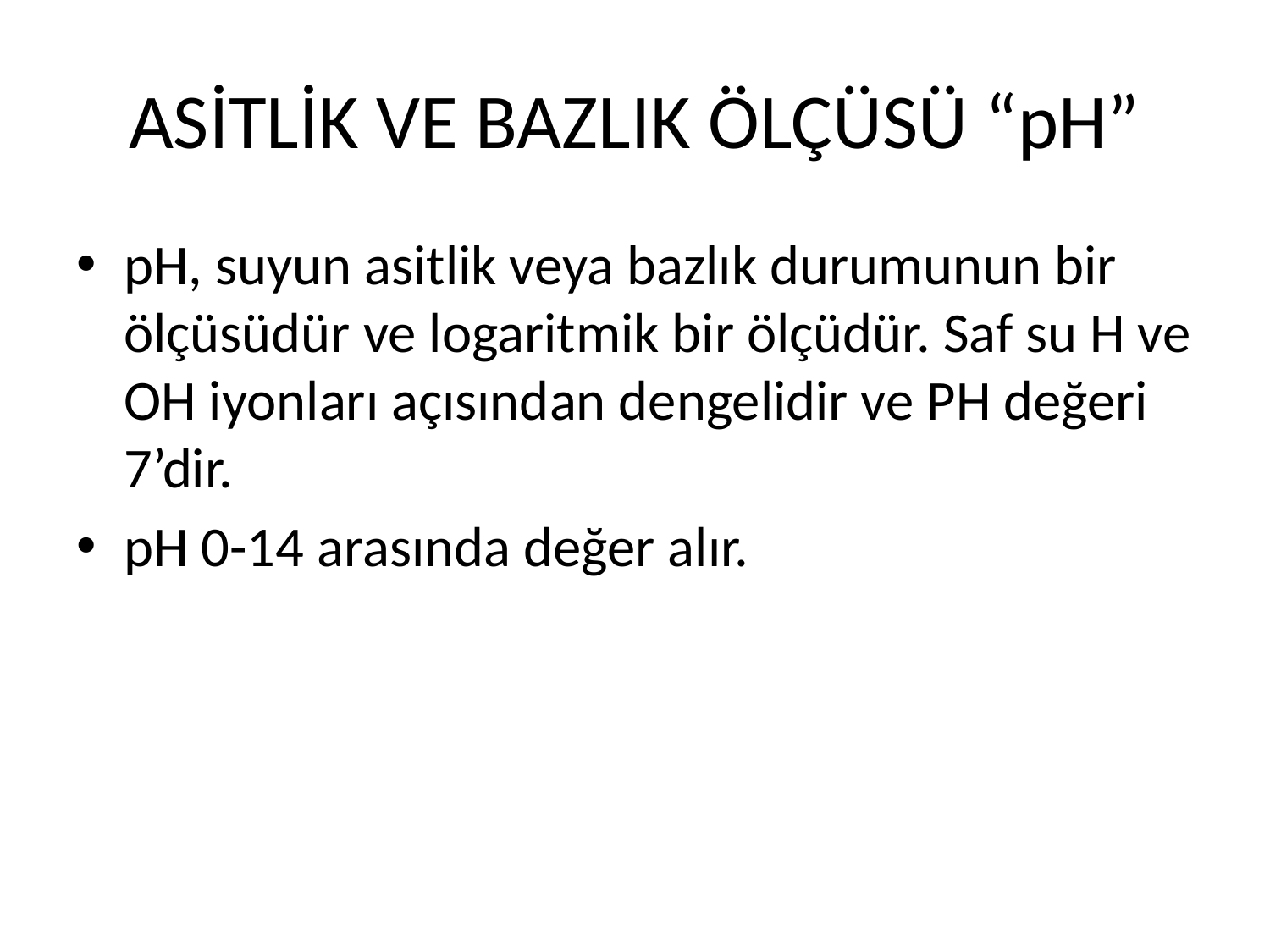

# ASİTLİK VE BAZLIK ÖLÇÜSÜ “pH”
pH, suyun asitlik veya bazlık durumunun bir ölçüsüdür ve logaritmik bir ölçüdür. Saf su H ve OH iyonları açısından dengelidir ve PH değeri 7’dir.
pH 0-14 arasında değer alır.